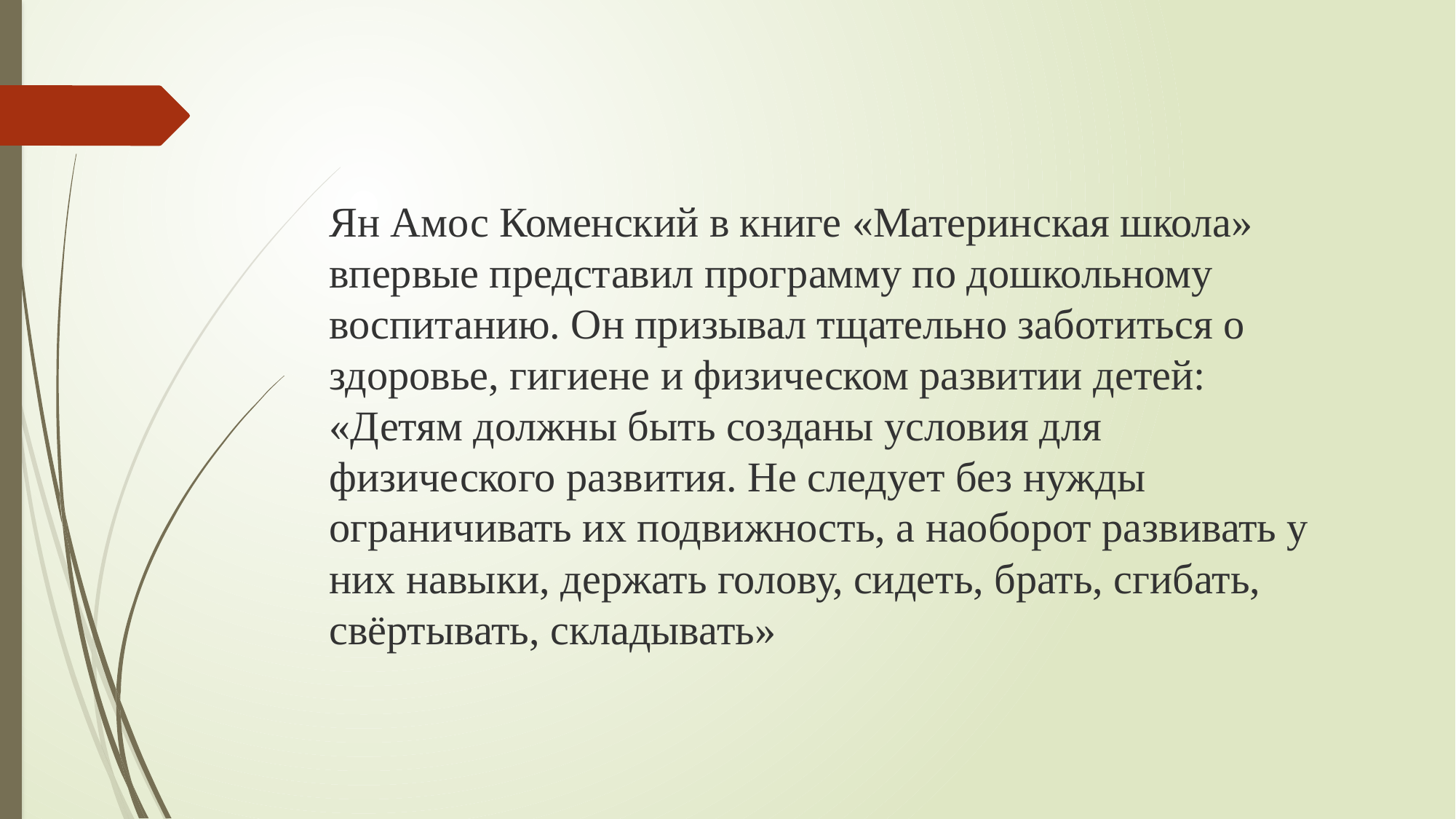

Ян Амос Коменский в книге «Материнская школа» впервые представил программу по дошкольному воспитанию. Он призывал тщательно заботиться о здоровье, гигиене и физическом развитии детей: «Детям должны быть созданы условия для физического развития. Не следует без нужды ограничивать их подвижность, а наоборот развивать у них навыки, держать голову, сидеть, брать, сгибать, свёртывать, складывать»